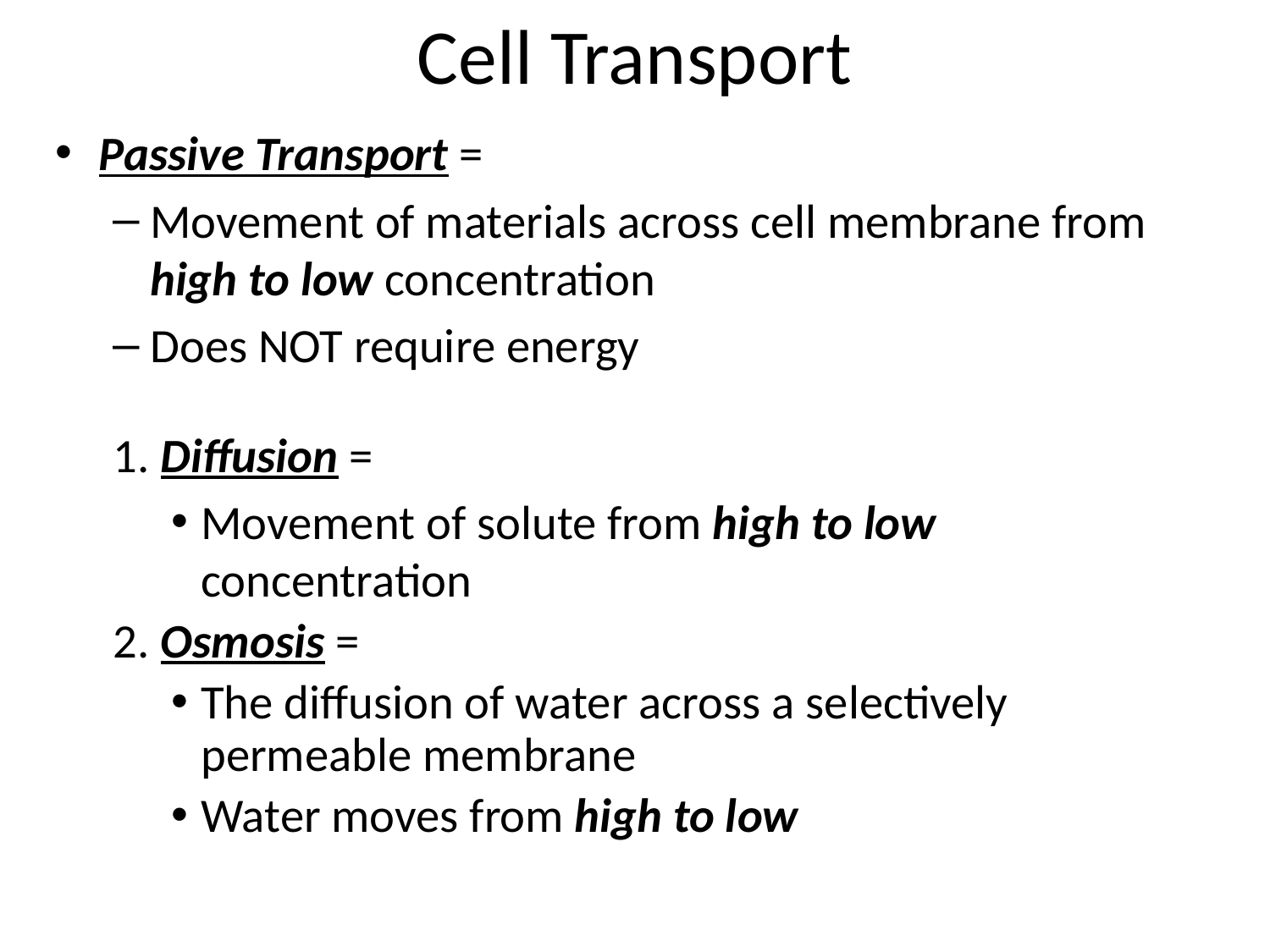

# Cell Transport
Passive Transport =
Movement of materials across cell membrane from high to low concentration
Does NOT require energy

1. Diffusion =
Movement of solute from high to low concentration
2. Osmosis =
The diffusion of water across a selectively permeable membrane
Water moves from high to low